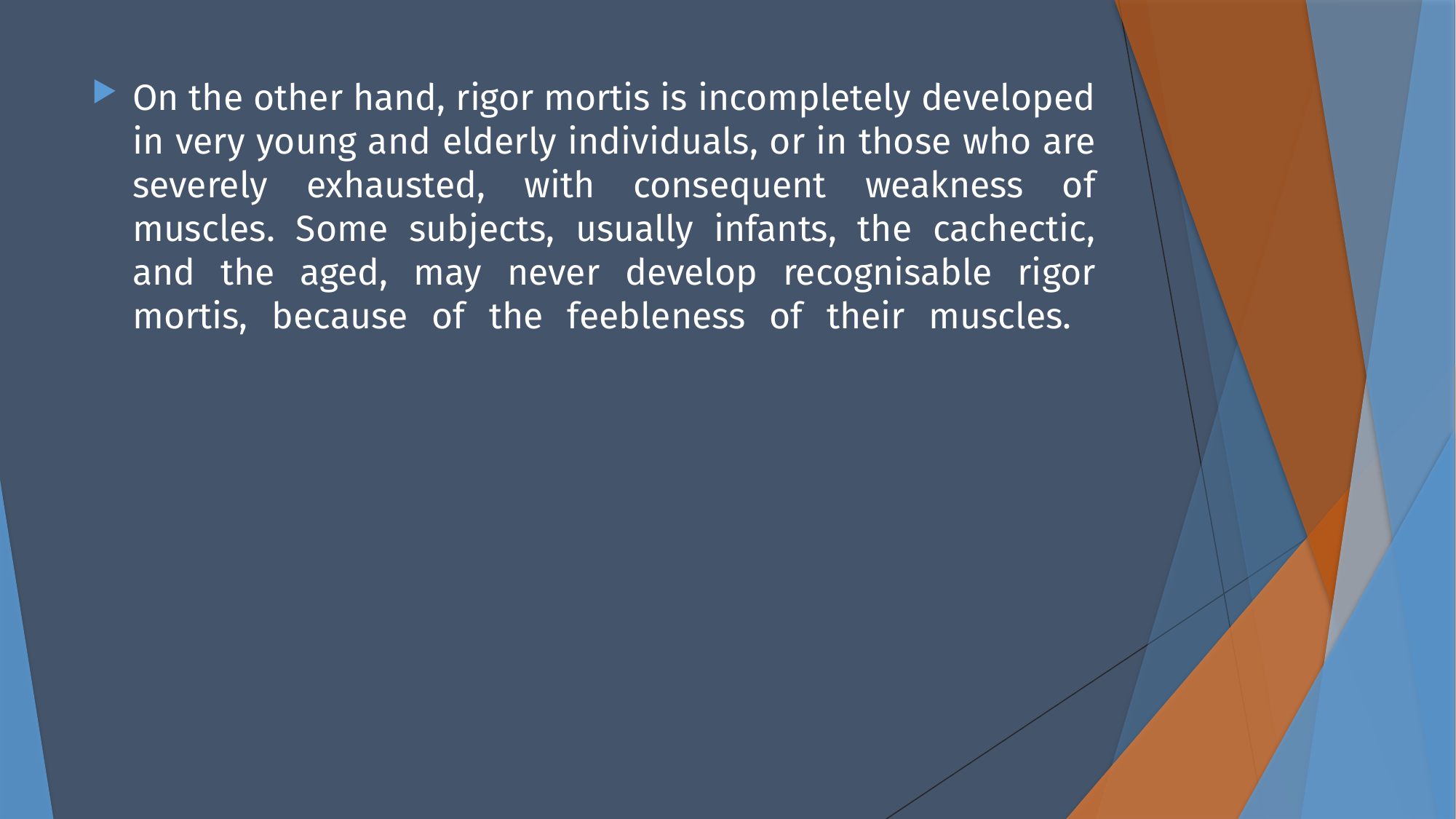

On the other hand, rigor mortis is incompletely developed in very young and elderly individuals, or in those who are severely exhausted, with consequent weakness of muscles. Some subjects, usually infants, the cachectic, and the aged, may never develop recognisable rigor mortis, because of the feebleness of their muscles.